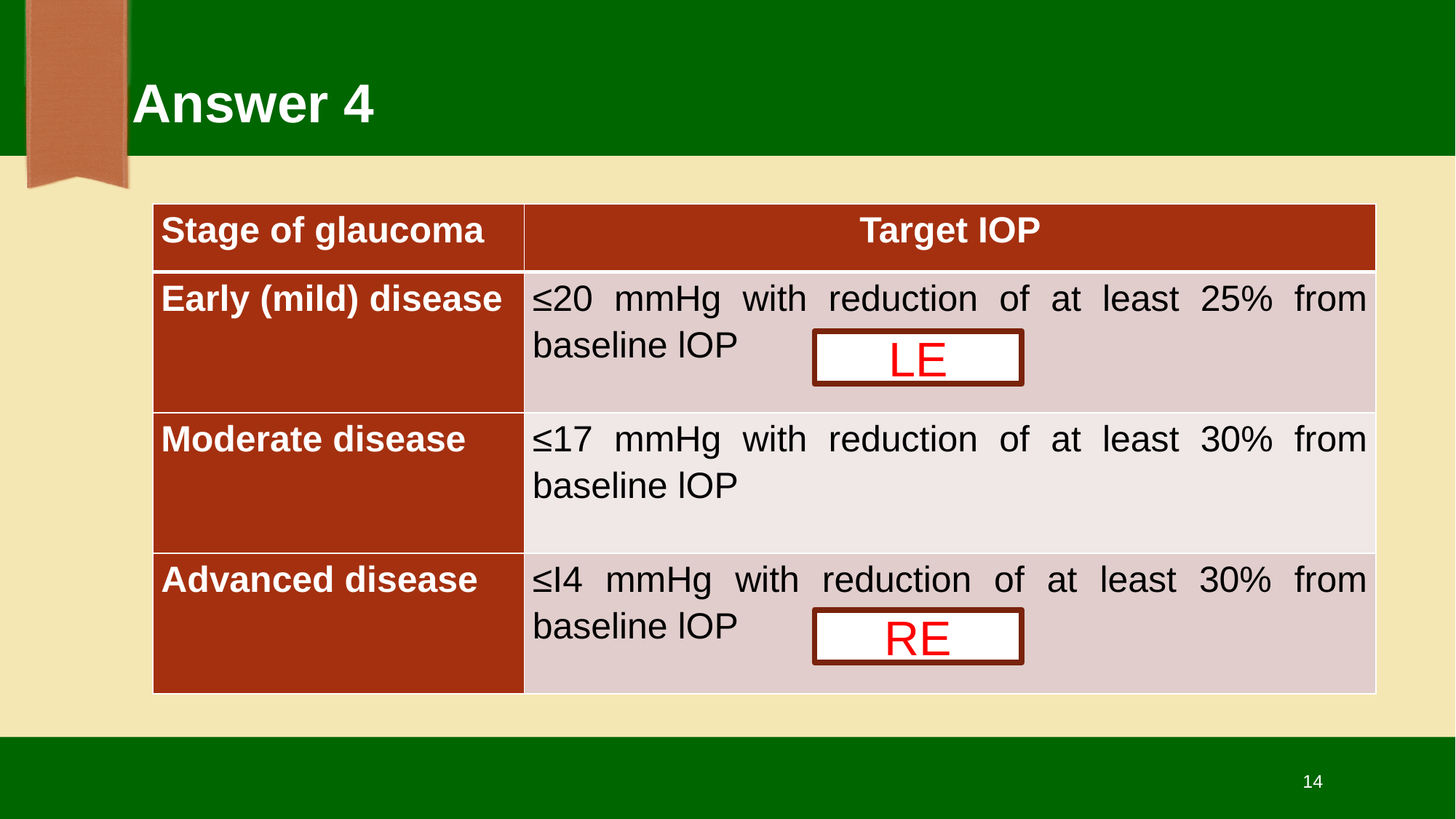

# Answer 4
| Stage of glaucoma | Target IOP |
| --- | --- |
| Early (mild) disease | ≤20 mmHg with reduction of at least 25% from baseline lOP |
| Moderate disease | ≤17 mmHg with reduction of at least 30% from baseline lOP |
| Advanced disease | ≤I4 mmHg with reduction of at least 30% from baseline lOP |
LE
RE
14